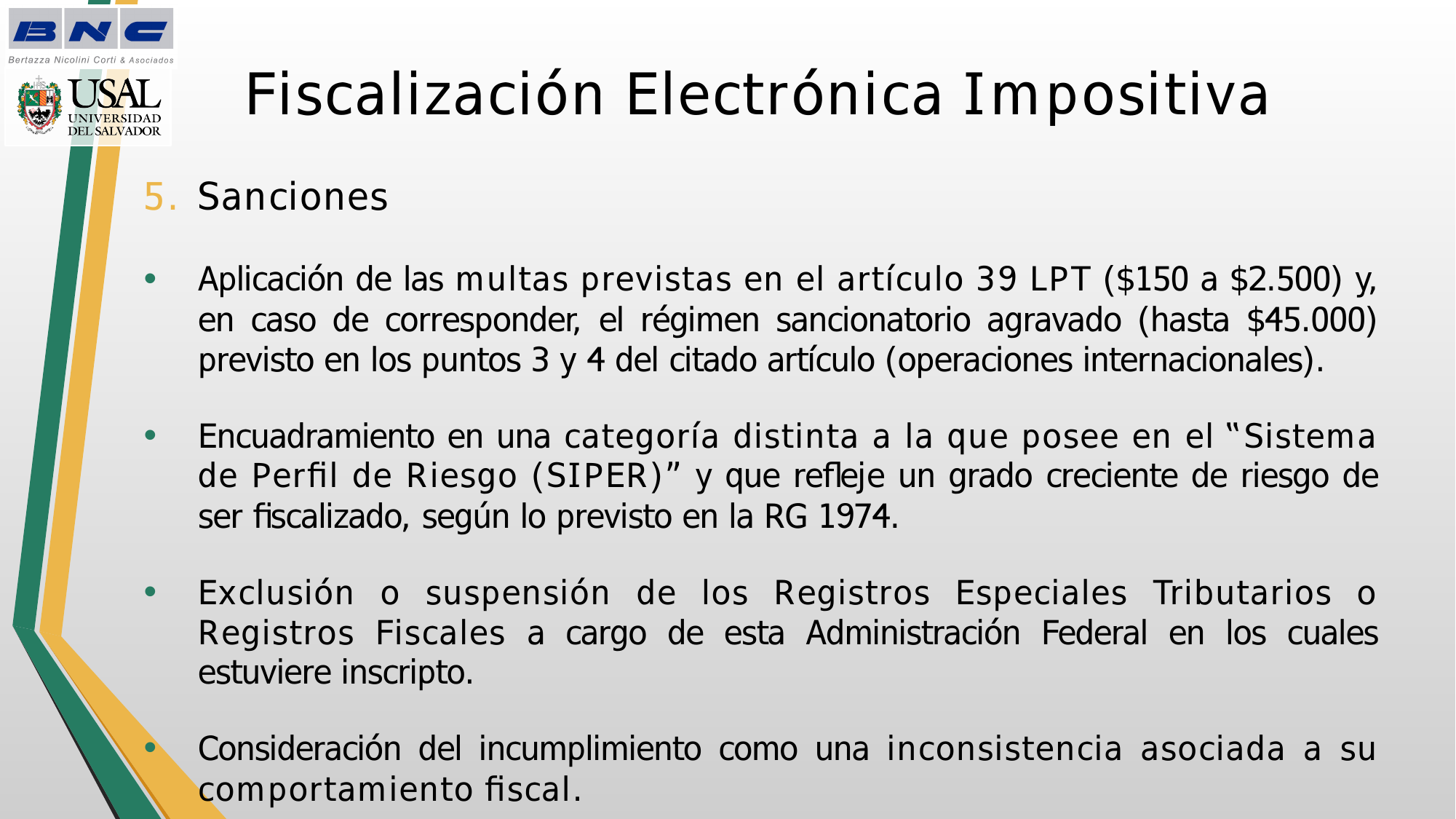

# Fiscalización Electrónica Impositiva
Sanciones

Aplicación de las multas previstas en el artículo 39 LPT ($150 a $2.500) y, en caso de corresponder, el régimen sancionatorio agravado (hasta $45.000) previsto en los puntos 3 y 4 del citado artículo (operaciones internacionales).

Encuadramiento en una categoría distinta a la que posee en el “Sistema de Perfil de Riesgo (SIPER)” y que refleje un grado creciente de riesgo de ser fiscalizado, según lo previsto en la RG 1974.

Exclusión o suspensión de los Registros Especiales Tributarios o Registros Fiscales a cargo de esta Administración Federal en los cuales estuviere inscripto.

Consideración del incumplimiento como una inconsistencia asociada a su comportamiento fiscal.